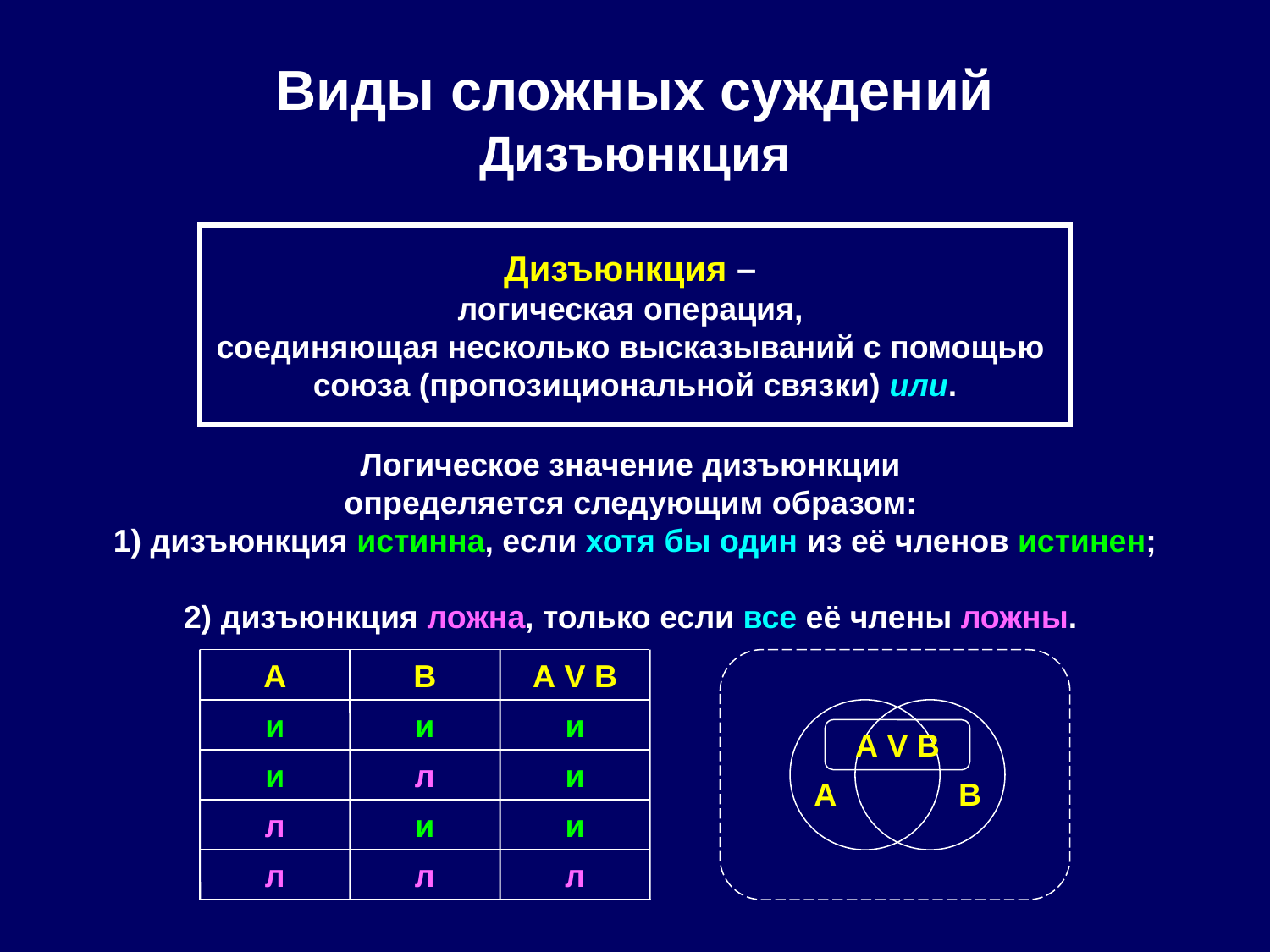

# Виды сложных суждений Дизъюнкция
Дизъюнкция –
логическая операция,
соединяющая несколько высказываний с помощью
союза (пропозициональной связки) или.
Логическое значение дизъюнкции
определяется следующим образом:
1) дизъюнкция истинна, если хотя бы один из её членов истинен;
2) дизъюнкция ложна, только если все её члены ложны.
A

B

A V B

и
и
и
   A
         B
A V B
и
л
и
л
и
и
л
л
л